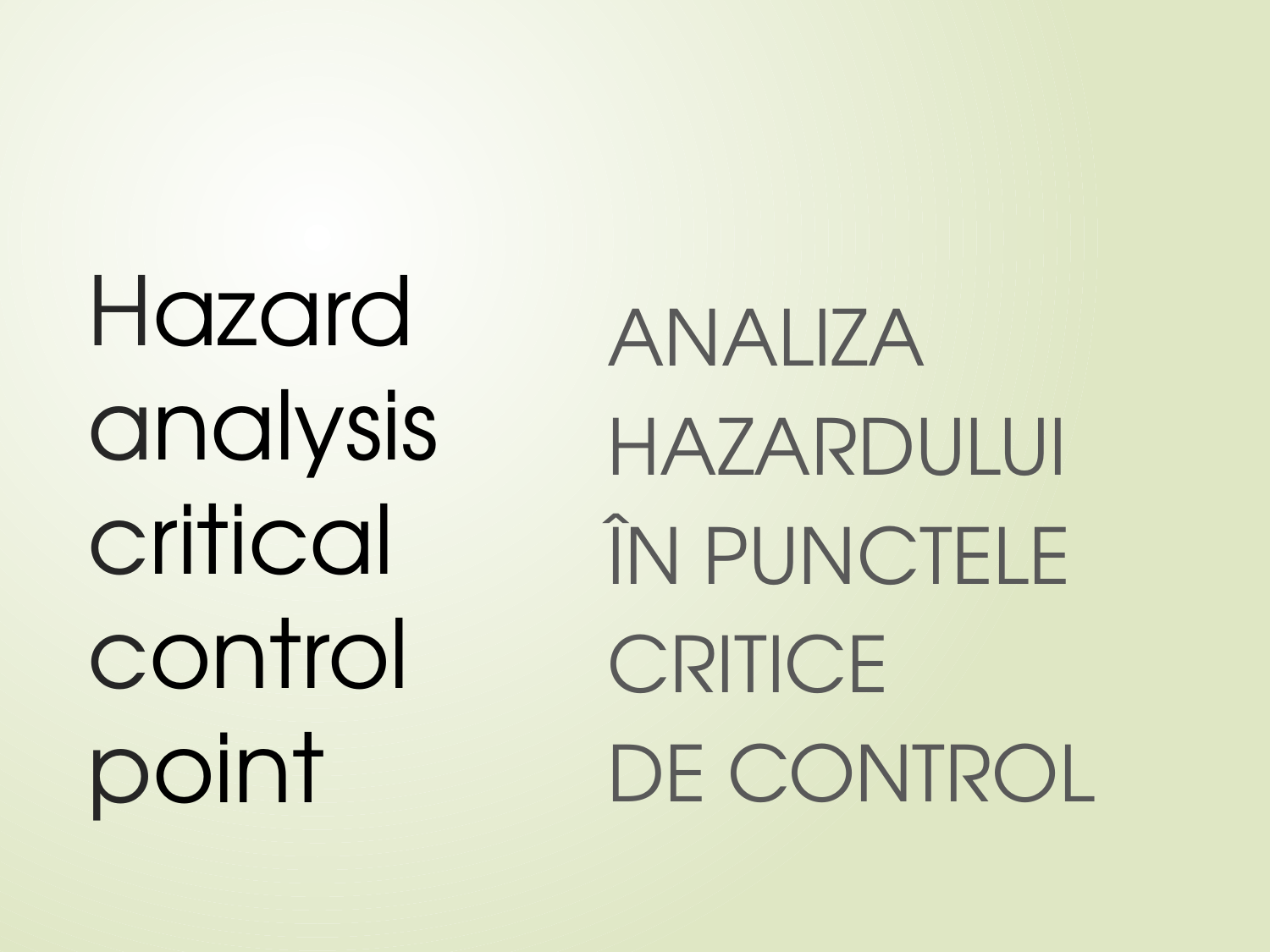

# Hazard analysis critical control point
ANALIZA
HAZARDULUI
ÎN PUNCTELE
CRITICE
DE CONTROL